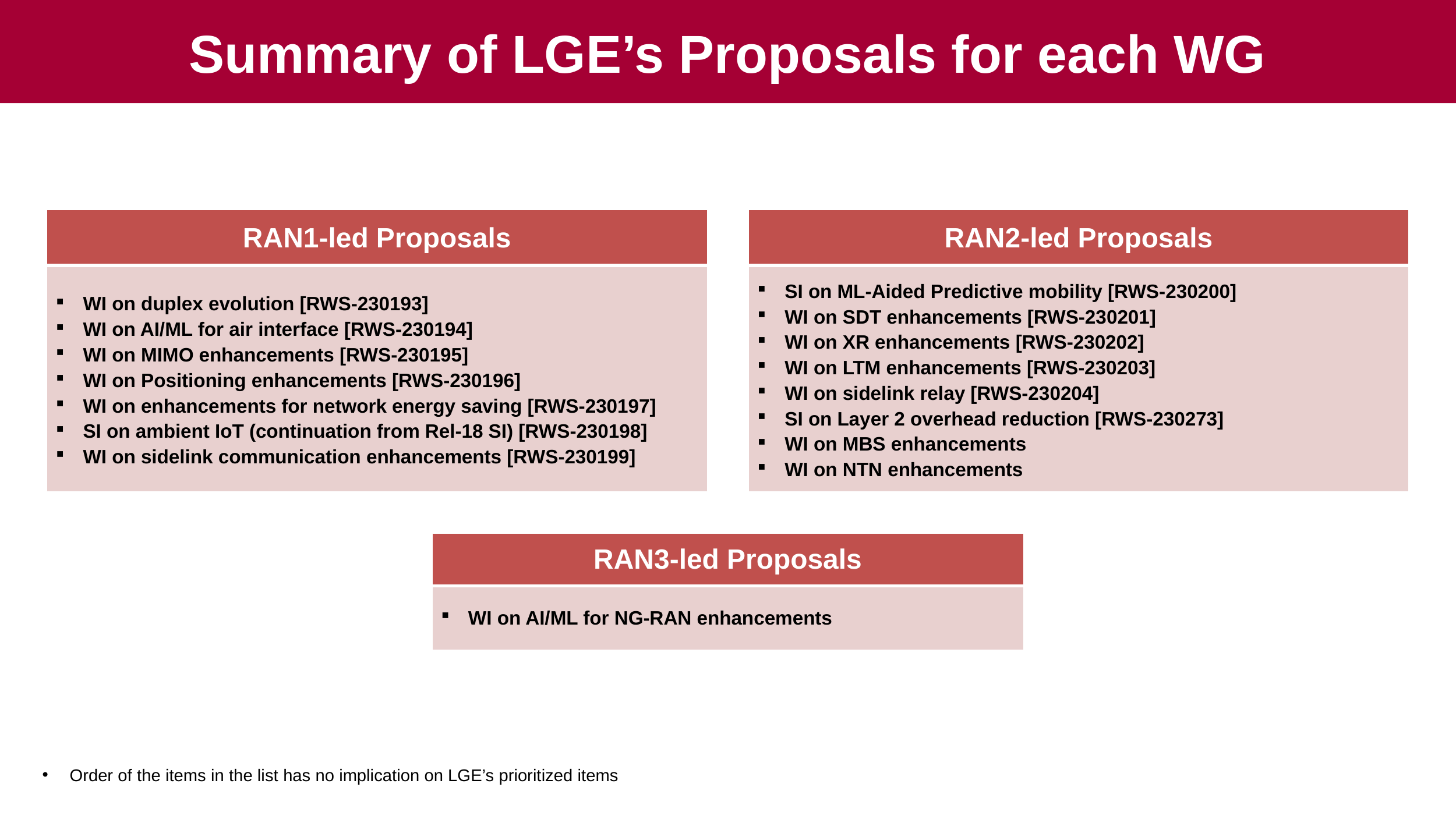

# Summary of LGE’s Proposals for each WG
| RAN1-led Proposals |
| --- |
| WI on duplex evolution [RWS-230193] WI on AI/ML for air interface [RWS-230194] WI on MIMO enhancements [RWS-230195] WI on Positioning enhancements [RWS-230196] WI on enhancements for network energy saving [RWS-230197] SI on ambient IoT (continuation from Rel-18 SI) [RWS-230198] WI on sidelink communication enhancements [RWS-230199] |
| RAN2-led Proposals |
| --- |
| SI on ML-Aided Predictive mobility [RWS-230200] WI on SDT enhancements [RWS-230201] WI on XR enhancements [RWS-230202] WI on LTM enhancements [RWS-230203] WI on sidelink relay [RWS-230204] SI on Layer 2 overhead reduction [RWS-230273] WI on MBS enhancements WI on NTN enhancements |
| RAN3-led Proposals |
| --- |
| WI on AI/ML for NG-RAN enhancements |
Order of the items in the list has no implication on LGE’s prioritized items